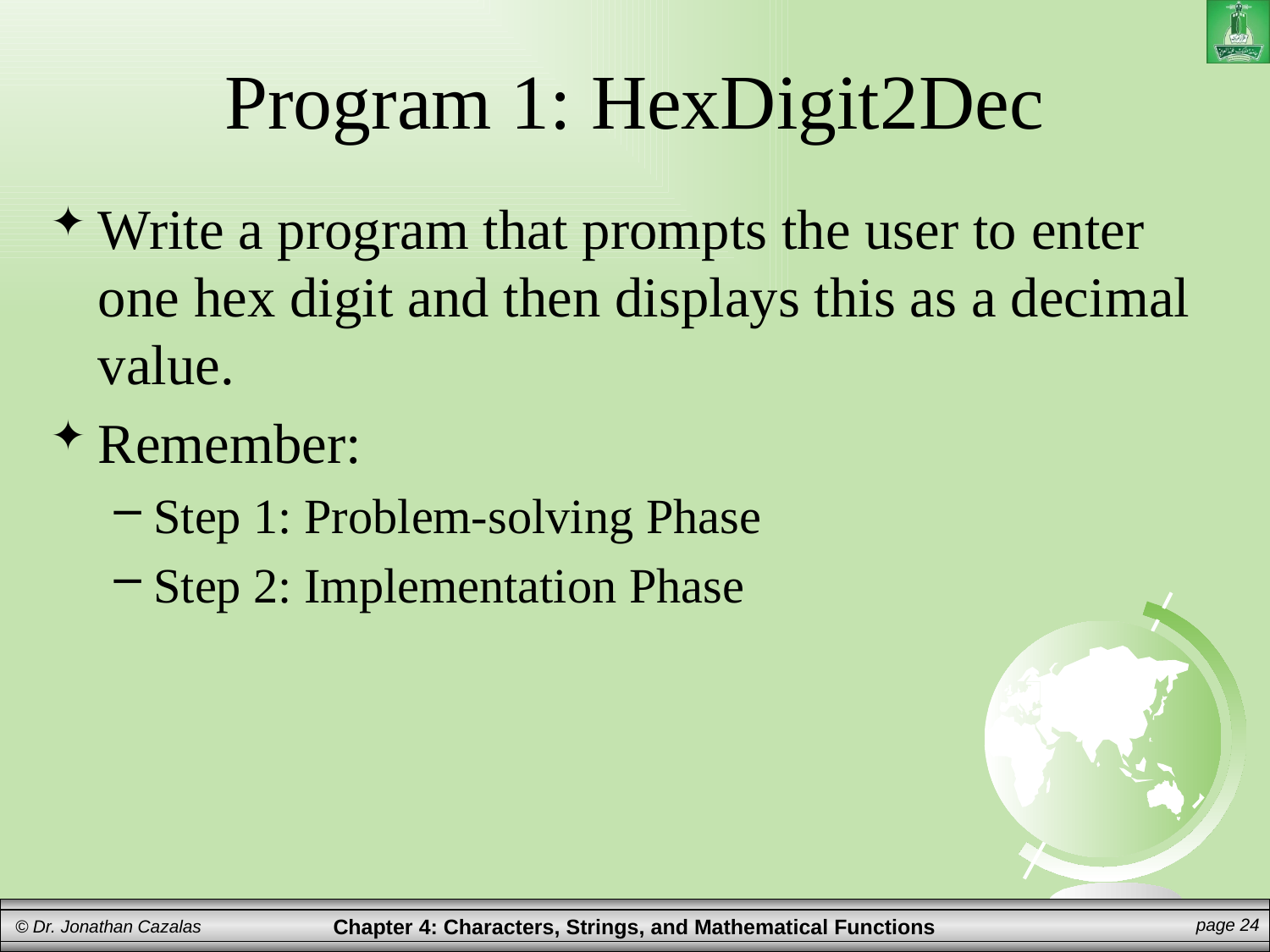

# Program 1: HexDigit2Dec
Write a program that prompts the user to enter one hex digit and then displays this as a decimal value.
Remember:
Step 1: Problem-solving Phase
Step 2: Implementation Phase